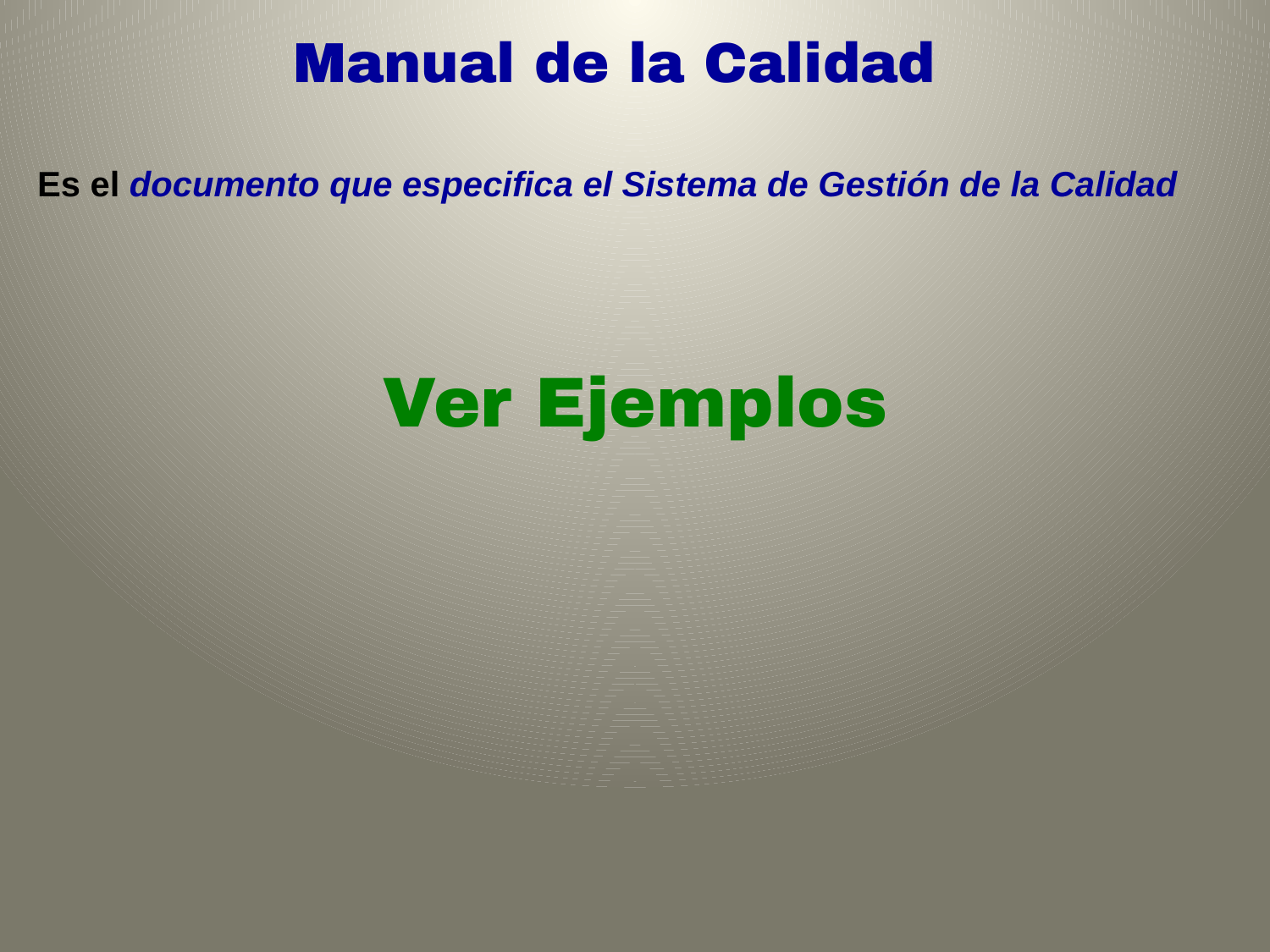

Manual de la Calidad

Es el documento que especifica el Sistema de Gestión de la Calidad

Ver Ejemplos